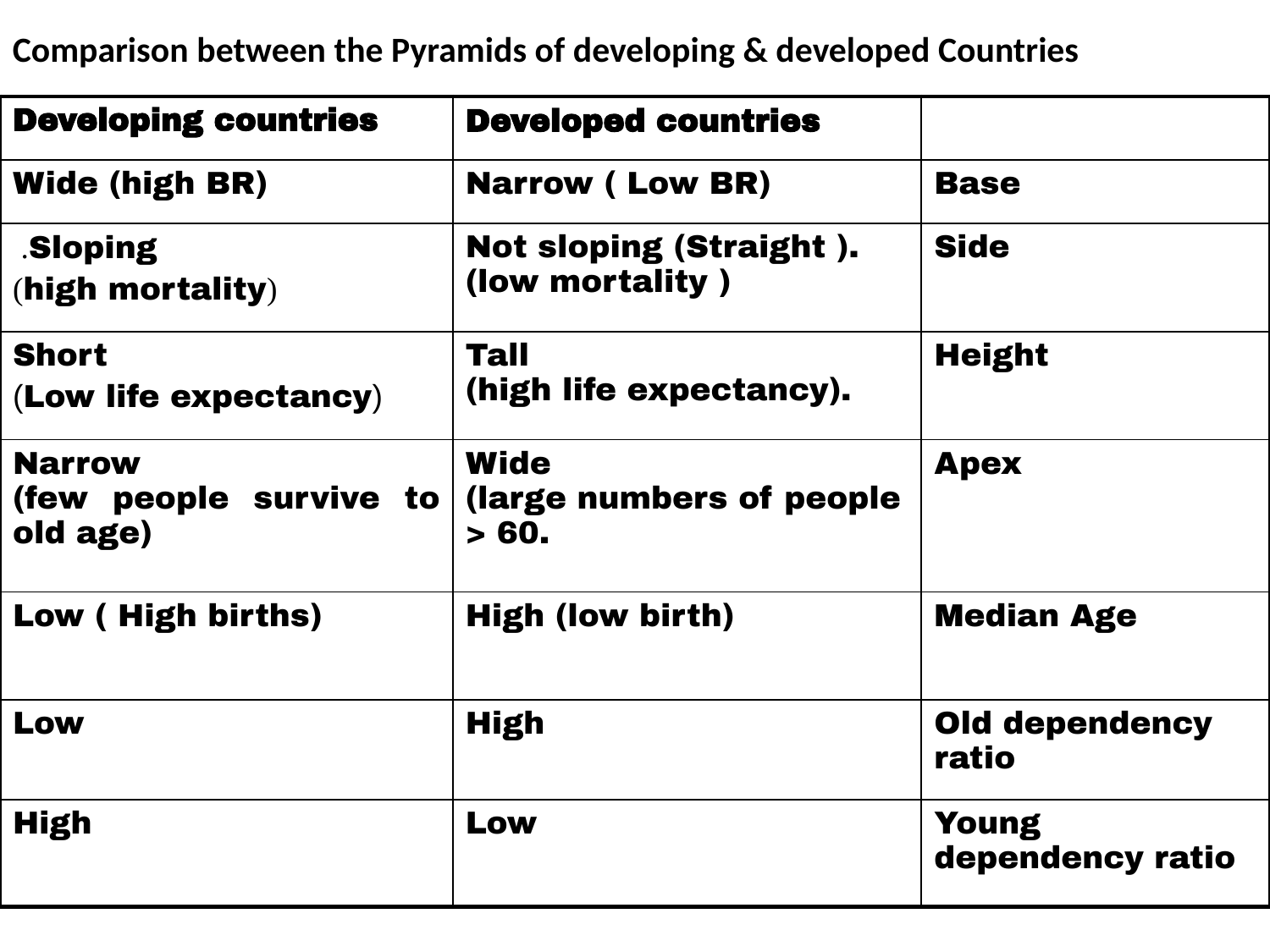

Comparison between the Pyramids of developing & developed Countries
| Developing countries | Developed countries |  |
| --- | --- | --- |
| Wide (high BR) | Narrow ( Low BR) | Base |
| Sloping. (high mortality) | Not sloping (Straight ). (low mortality ) | Side |
| Short (Low life expectancy) | Tall (high life expectancy). | Height |
| Narrow (few people survive to old age) | Wide (large numbers of people > 60. | Apex |
| Low ( High births) | High (low birth) | Median Age |
| Low | High | Old dependency ratio |
| High | Low | Young dependency ratio |